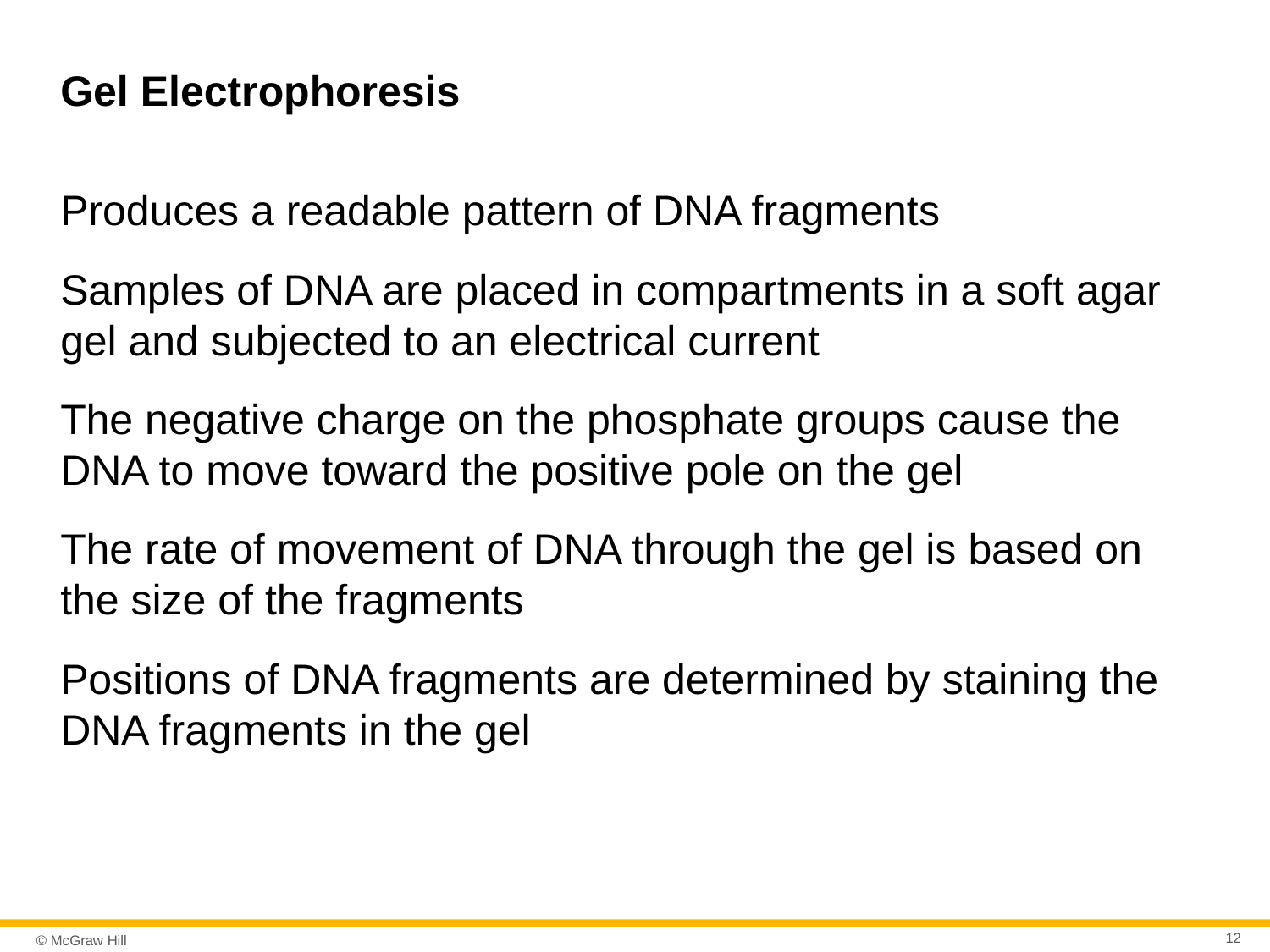

# Gel Electrophoresis
Produces a readable pattern of DNA fragments
Samples of DNA are placed in compartments in a soft agar gel and subjected to an electrical current
The negative charge on the phosphate groups cause the DNA to move toward the positive pole on the gel
The rate of movement of DNA through the gel is based on the size of the fragments
Positions of DNA fragments are determined by staining the DNA fragments in the gel